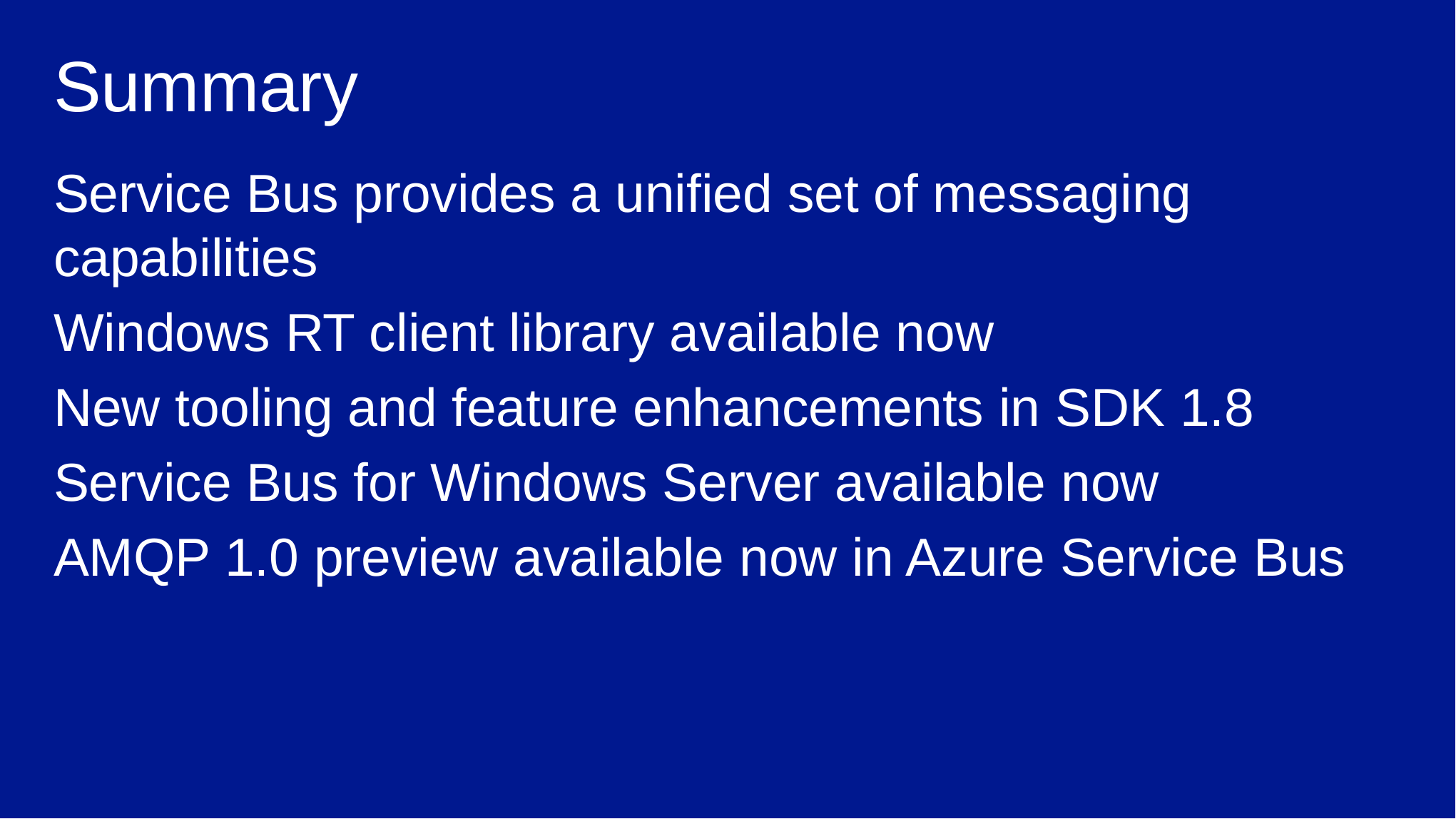

# Summary
Service Bus provides a unified set of messaging capabilities
Windows RT client library available now
New tooling and feature enhancements in SDK 1.8
Service Bus for Windows Server available now
AMQP 1.0 preview available now in Azure Service Bus